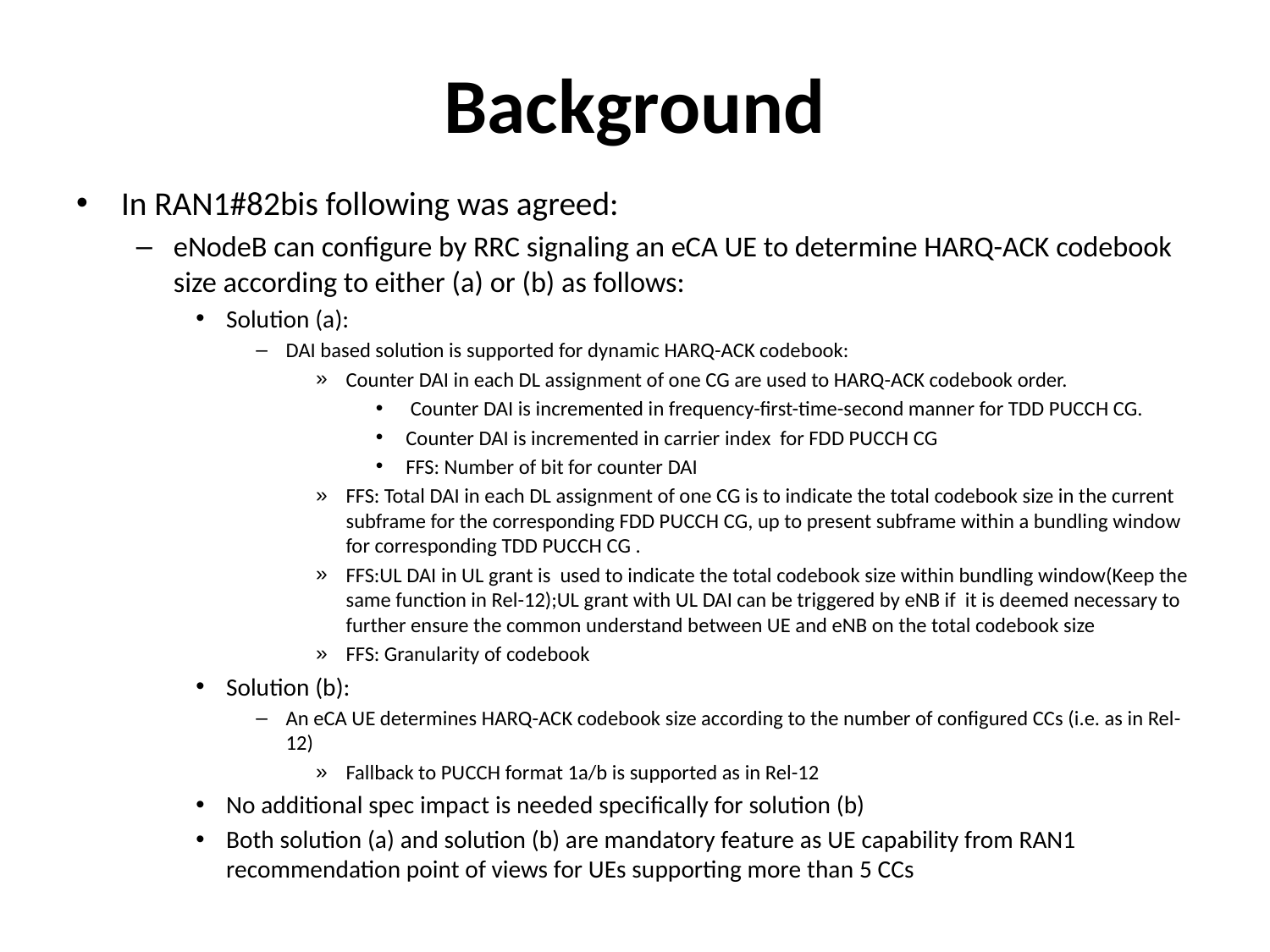

# Background
In RAN1#82bis following was agreed:
eNodeB can configure by RRC signaling an eCA UE to determine HARQ-ACK codebook size according to either (a) or (b) as follows:
Solution (a):
DAI based solution is supported for dynamic HARQ-ACK codebook:
Counter DAI in each DL assignment of one CG are used to HARQ-ACK codebook order.
 Counter DAI is incremented in frequency-first-time-second manner for TDD PUCCH CG.
Counter DAI is incremented in carrier index  for FDD PUCCH CG
FFS: Number of bit for counter DAI
FFS: Total DAI in each DL assignment of one CG is to indicate the total codebook size in the current subframe for the corresponding FDD PUCCH CG, up to present subframe within a bundling window for corresponding TDD PUCCH CG .
FFS:UL DAI in UL grant is  used to indicate the total codebook size within bundling window(Keep the same function in Rel-12);UL grant with UL DAI can be triggered by eNB if  it is deemed necessary to further ensure the common understand between UE and eNB on the total codebook size
FFS: Granularity of codebook
Solution (b):
An eCA UE determines HARQ-ACK codebook size according to the number of configured CCs (i.e. as in Rel-12)
Fallback to PUCCH format 1a/b is supported as in Rel-12
No additional spec impact is needed specifically for solution (b)
Both solution (a) and solution (b) are mandatory feature as UE capability from RAN1 recommendation point of views for UEs supporting more than 5 CCs